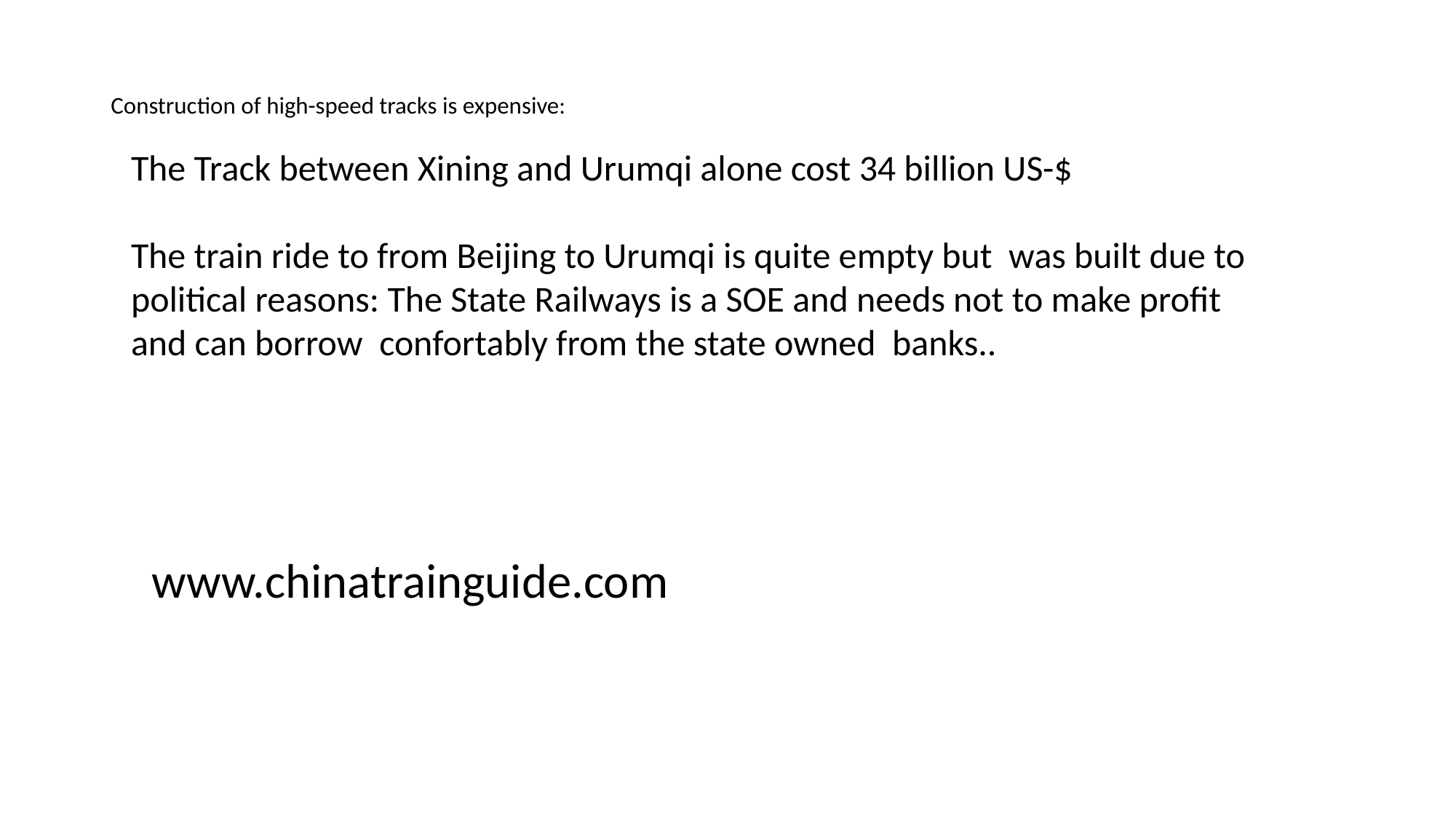

# Construction of high-speed tracks is expensive:
The Track between Xining and Urumqi alone cost 34 billion US-$

The train ride to from Beijing to Urumqi is quite empty but  was built due to political reasons: The State Railways is a SOE and needs not to make profit and can borrow  confortably from the state owned  banks..
www.chinatrainguide.com